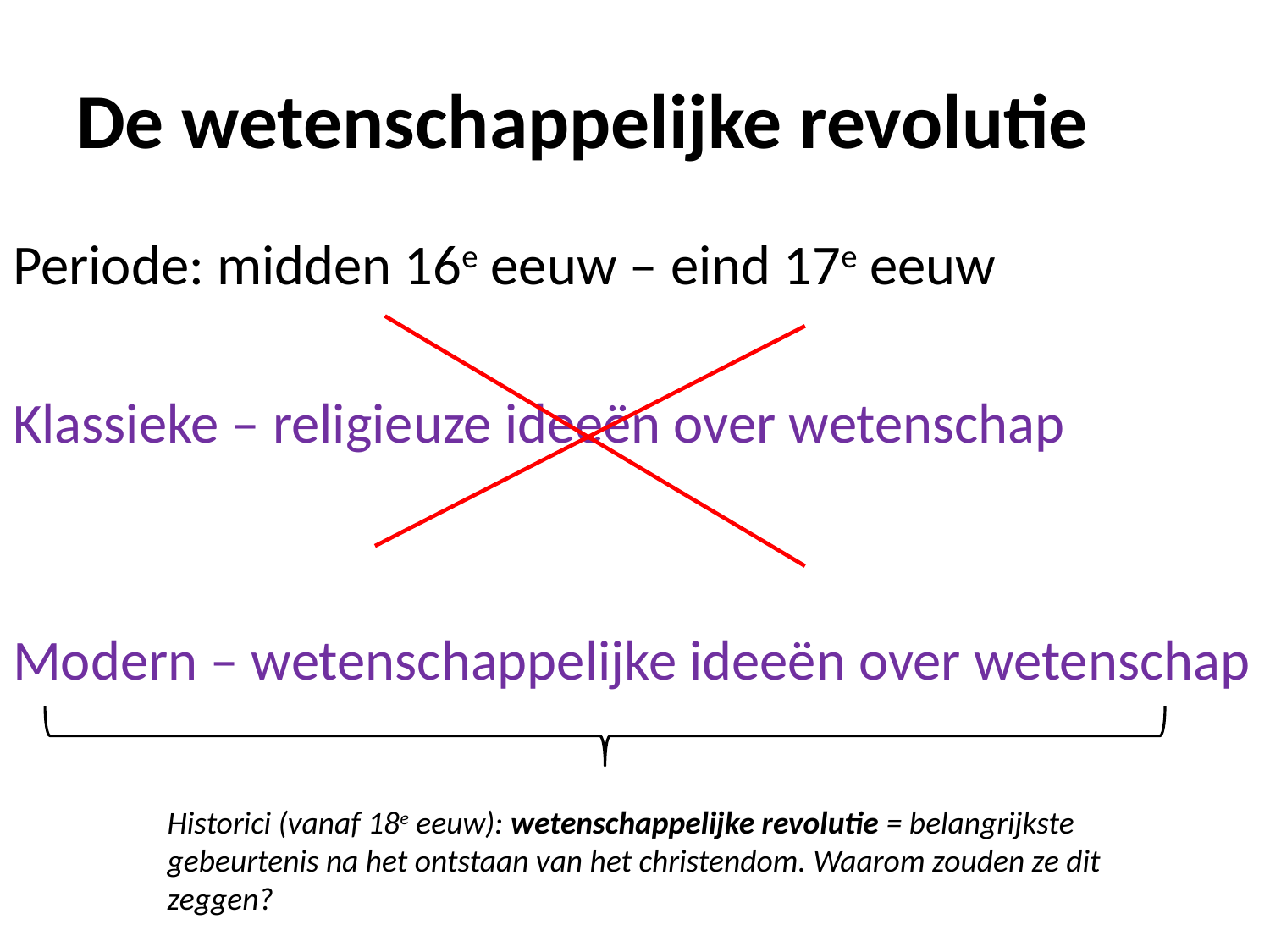

# De wetenschappelijke revolutie

Periode: midden 16e eeuw – eind 17e eeuw

Klassieke – religieuze ideeën over wetenschap

Modern – wetenschappelijke ideeën over wetenschap
Historici (vanaf 18e eeuw): wetenschappelijke revolutie = belangrijkste gebeurtenis na het ontstaan van het christendom. Waarom zouden ze dit zeggen?